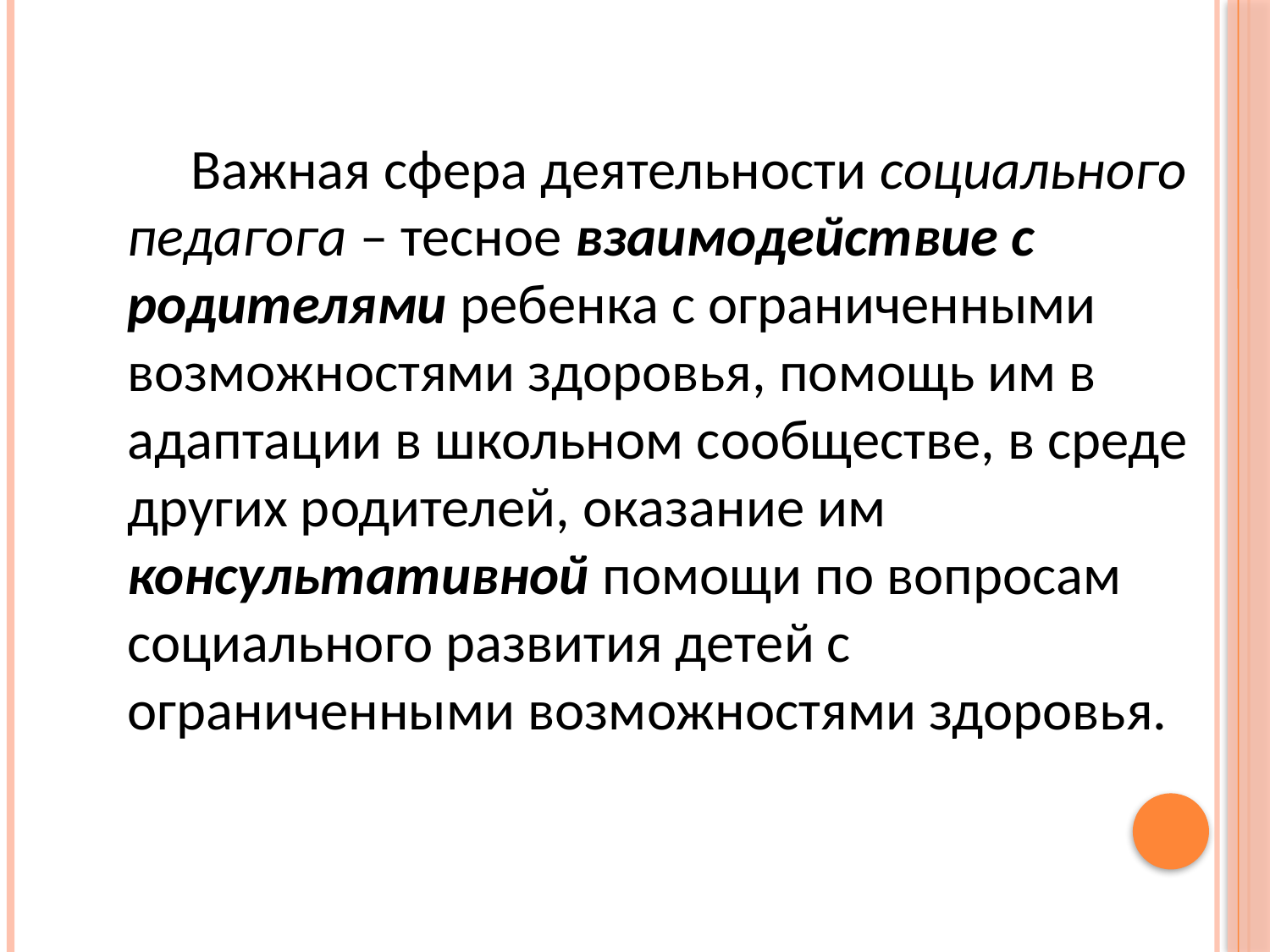

Важная сфера деятельности социального педагога – тесное взаимодействие с родителями ребенка с ограниченными возможностями здоровья, помощь им в адаптации в школьном сообществе, в среде других родителей, оказание им консультативной помощи по вопросам социального развития детей с ограниченными возможностями здоровья.